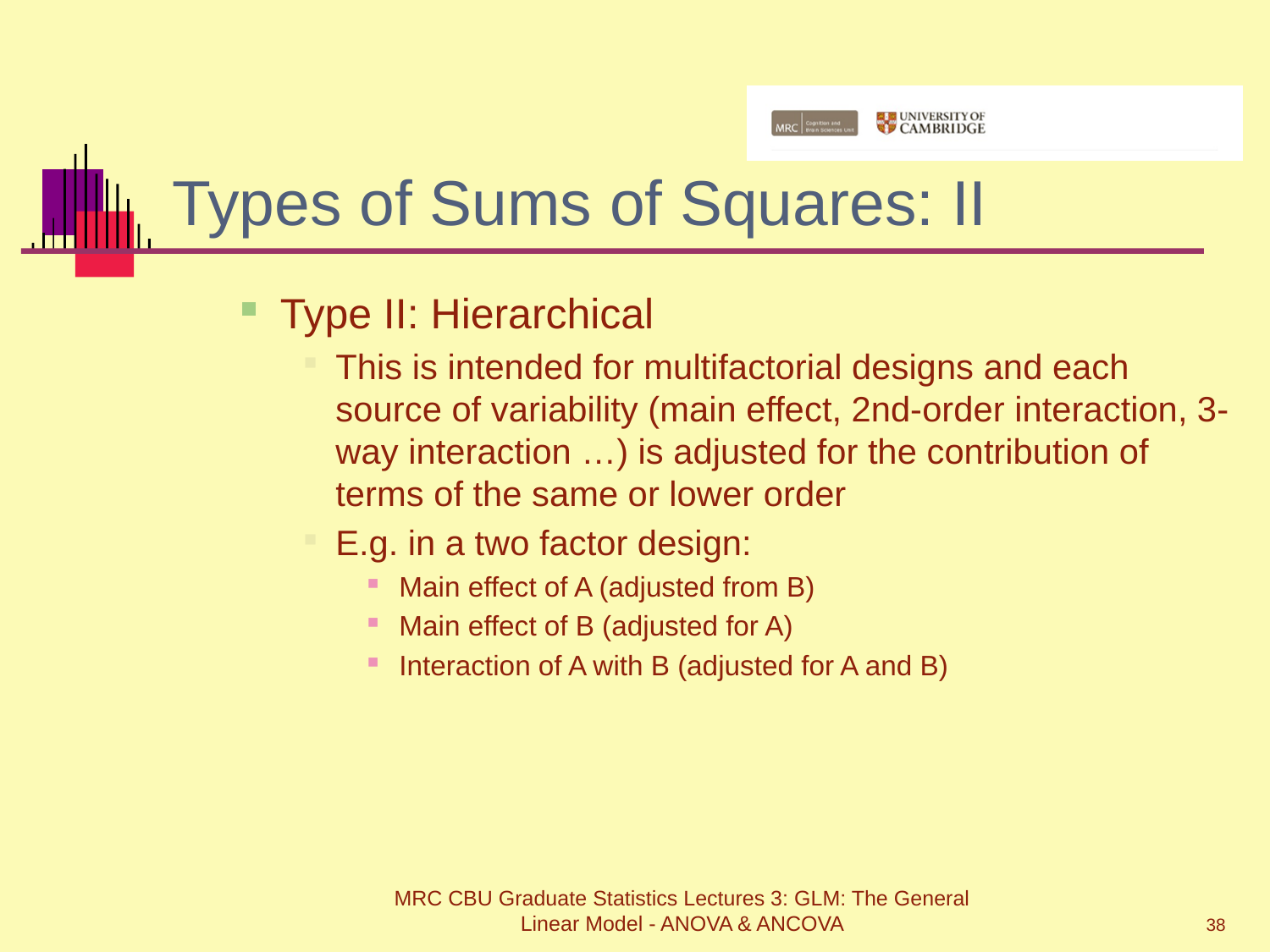

# Types of Sums of Squares: II
Type II: Hierarchical
This is intended for multifactorial designs and each source of variability (main effect, 2nd-order interaction, 3-way interaction …) is adjusted for the contribution of terms of the same or lower order
E.g. in a two factor design:
Main effect of A (adjusted from B)
Main effect of B (adjusted for A)
Interaction of A with B (adjusted for A and B)

MRC CBU Graduate Statistics Lectures 3: GLM: The General Linear Model - ANOVA & ANCOVA
38